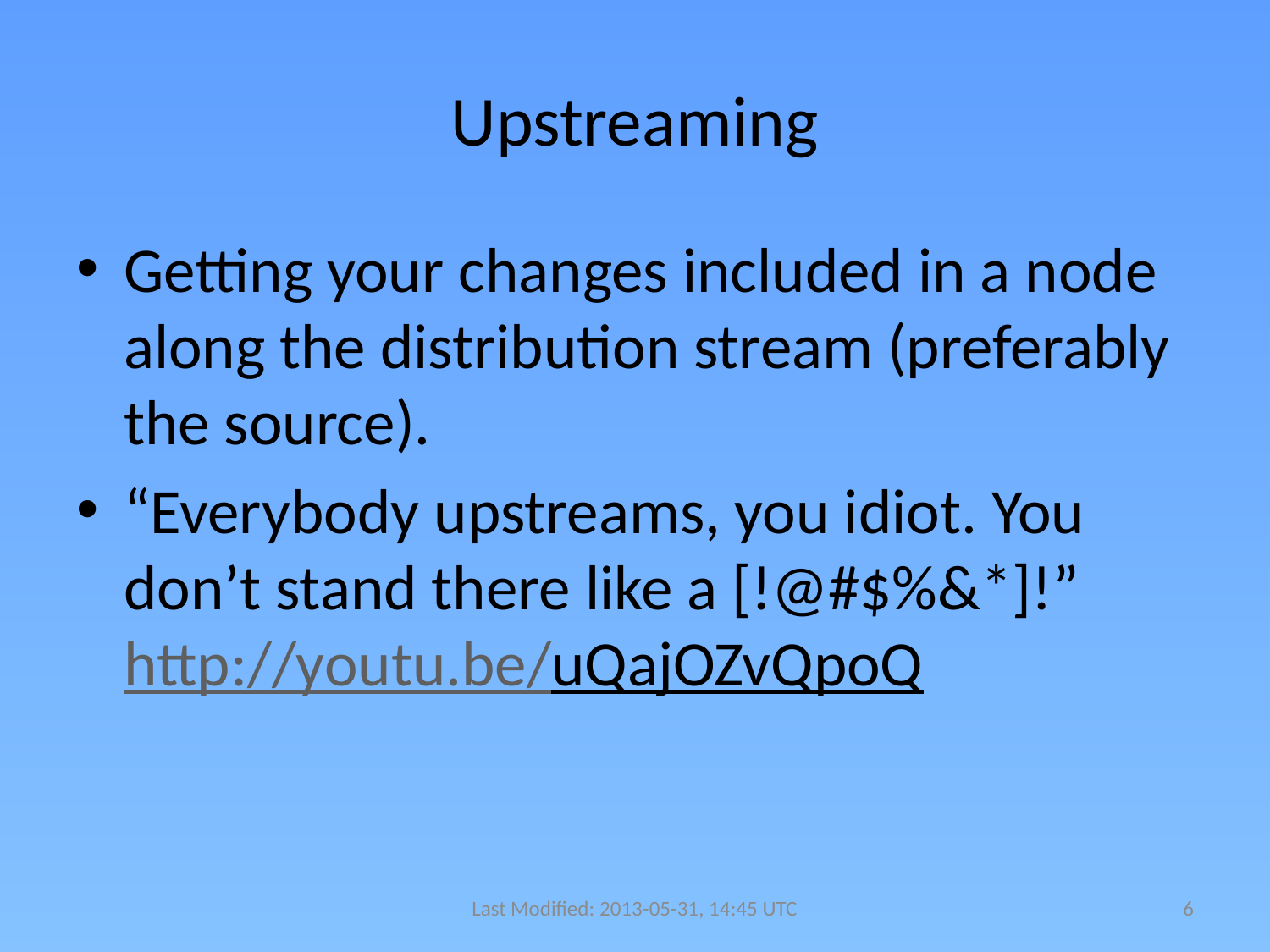

# Upstreaming
Getting your changes included in a node along the distribution stream (preferably the source).
“Everybody upstreams, you idiot. You don’t stand there like a [!@#$%&*]!” http://youtu.be/uQajOZvQpoQ
Last Modified: 2013-05-31, 14:45 UTC
6